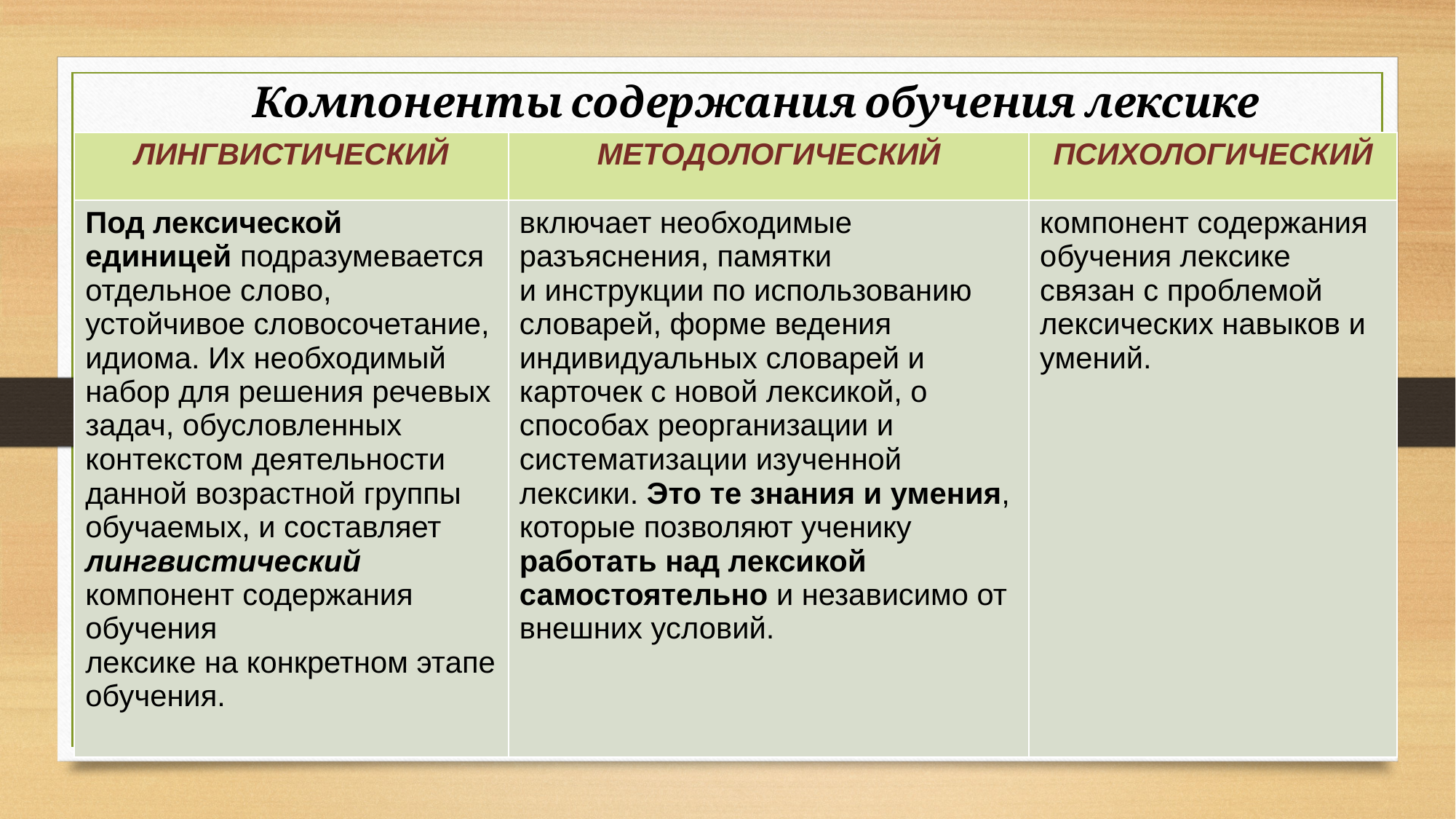

Компоненты содержания обучения лексике
| лингвистический | методологический | психологический |
| --- | --- | --- |
| Под лексической единицей подразумевается отдельное слово, устойчивое словосочетание, идиома. Их необходимый набор для решения речевых задач, обусловленных контекстом деятельности данной возрастной группы обучаемых, и составляет лингвистический компонент содержания обучения лексике на конкретном этапе обучения. | включает необходимые разъяснения, памятки и инструкции по использованию словарей, форме ведения индивидуальных словарей и карточек с новой лексикой, о способах реорганизации и систематизации изученной лексики. Это те знания и умения, которые позволяют ученику работать над лексикой самостоятельно и независимо от внешних условий. | компонент содержания обучения лексике связан с проблемой лексических навыков и умений. |